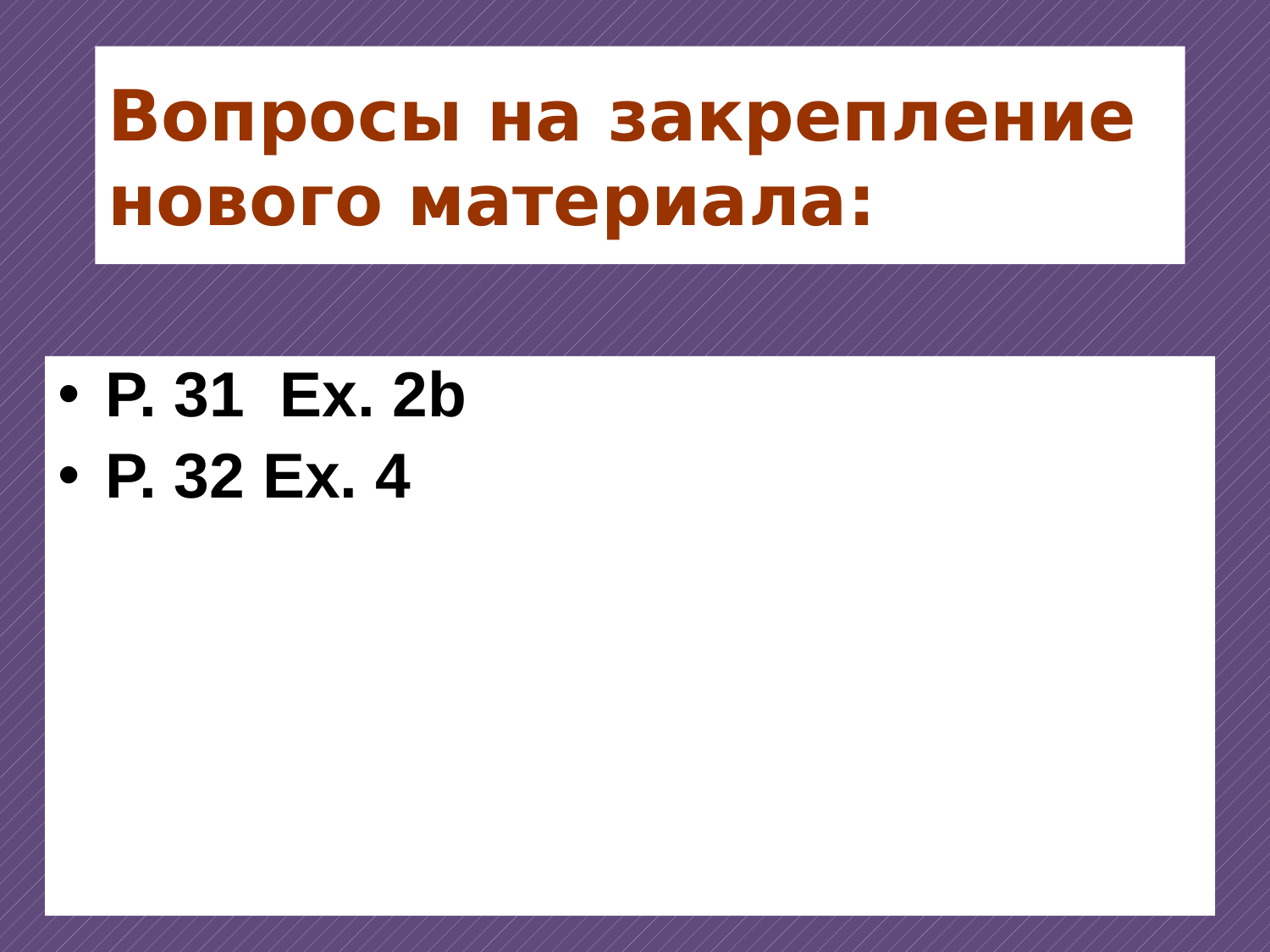

# Вопросы на закрепление нового материала:
P. 31  Ex. 2b
P. 32 Ex. 4